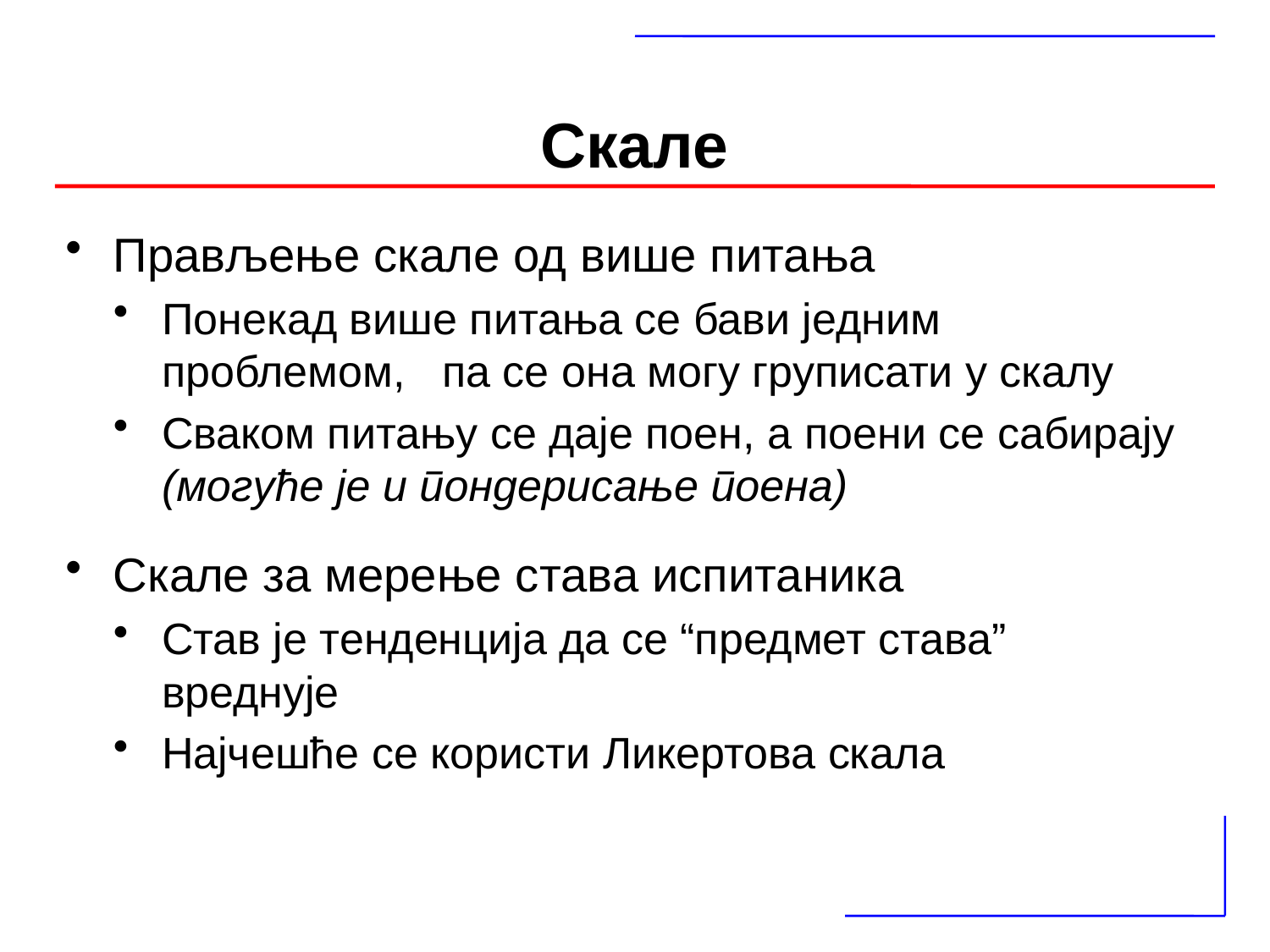

Скале
Прављење скале од више питања
Понекад више питања се бави једним проблемом,   па се она могу груписати у скалу
Сваком питању се даје поен, а поени се сабирају (могуће је и пондерисање поена)

Скале за мерење става испитаника
Став је тенденција да се “предмет става” вреднује
Најчешће се користи Ликертова скала